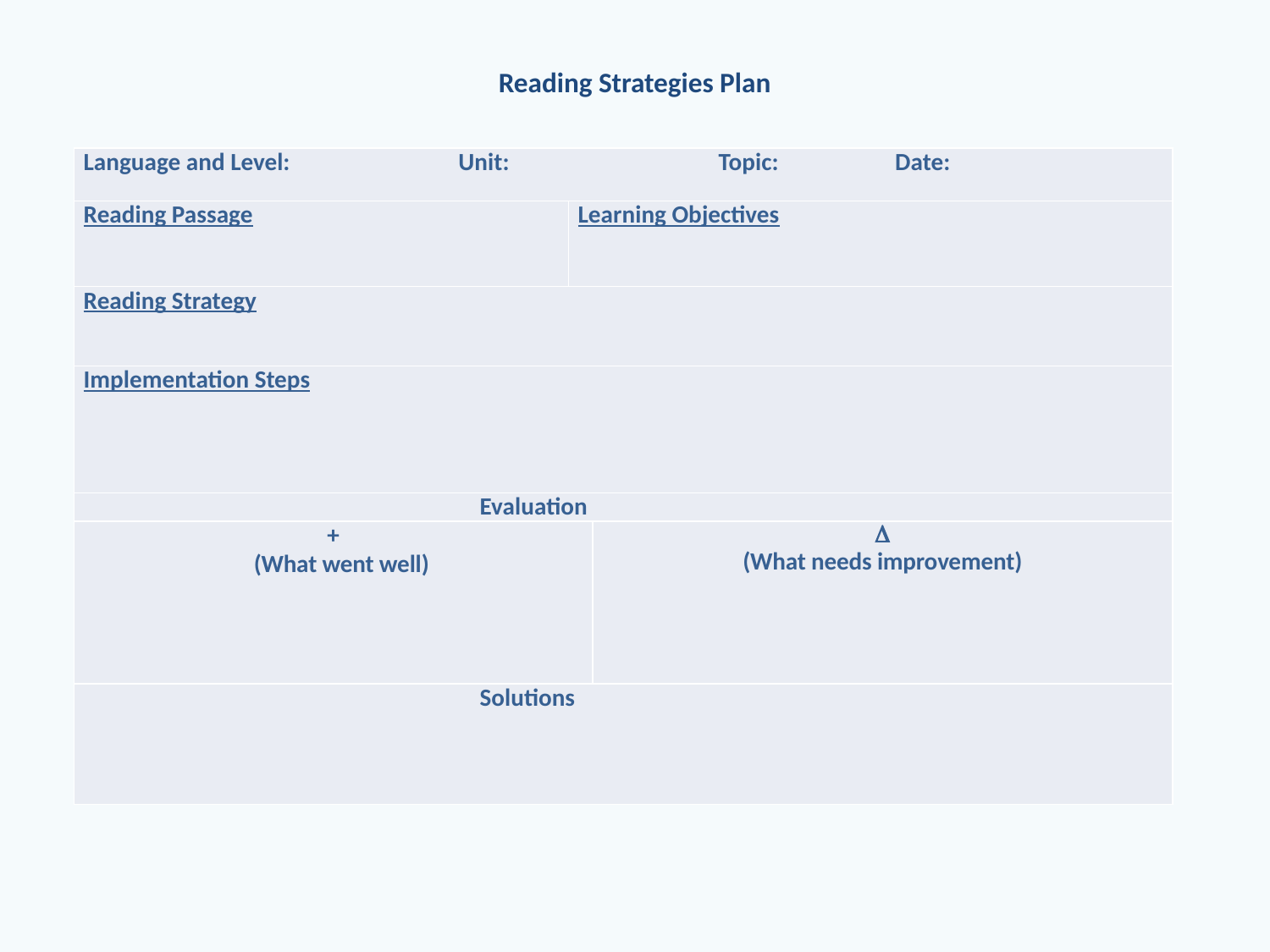

# Reading Strategies Plan
| Language and Level: Unit: Topic: Date: |  |  |
| --- | --- | --- |
| Reading Passage | Learning Objectives |  |
| Reading Strategy |  |  |
| Implementation Steps |  |  |
| Evaluation |  |  |
| + (What went well) |  | Δ (What needs improvement) |
| Solutions |  |  |